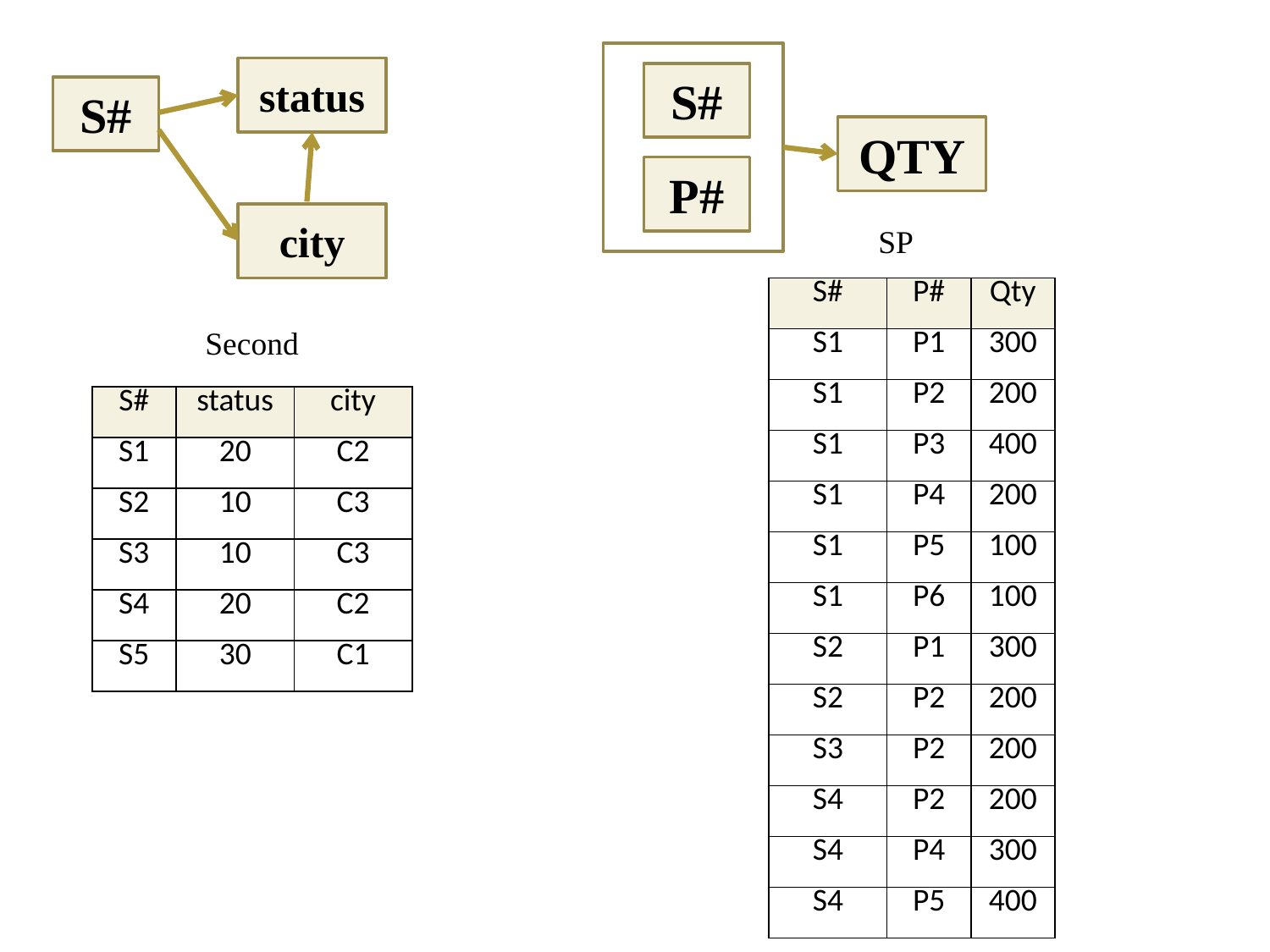

status
S#
S#
QTY
P#
city
SP
| S# | P# | Qty |
| --- | --- | --- |
| S1 | P1 | 300 |
| S1 | P2 | 200 |
| S1 | P3 | 400 |
| S1 | P4 | 200 |
| S1 | P5 | 100 |
| S1 | P6 | 100 |
| S2 | P1 | 300 |
| S2 | P2 | 200 |
| S3 | P2 | 200 |
| S4 | P2 | 200 |
| S4 | P4 | 300 |
| S4 | P5 | 400 |
Second
| S# | status | city |
| --- | --- | --- |
| S1 | 20 | C2 |
| S2 | 10 | C3 |
| S3 | 10 | C3 |
| S4 | 20 | C2 |
| S5 | 30 | C1 |
21